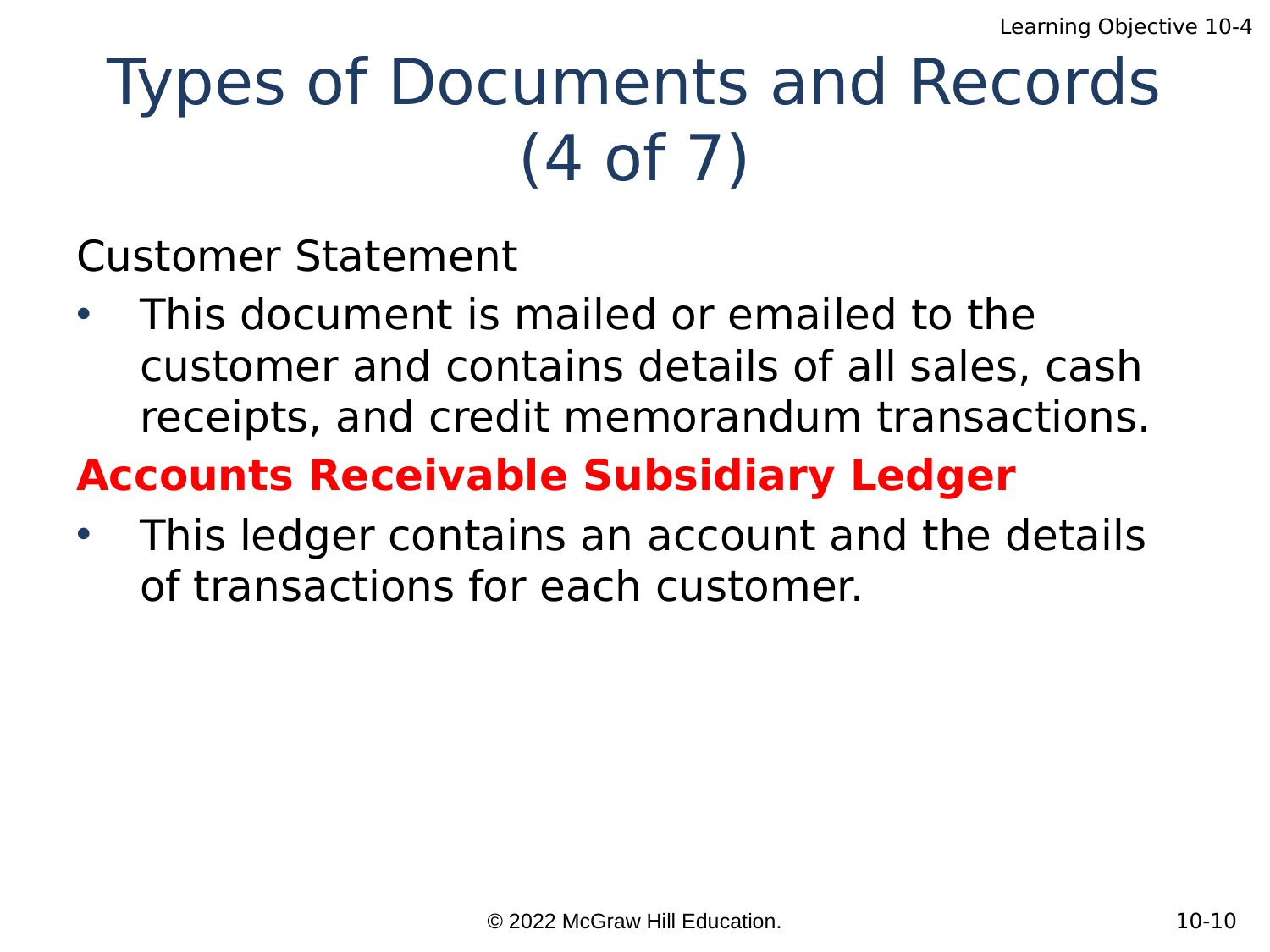

Learning Objective 10-4
# Types of Documents and Records (4 of 7)
Customer Statement
This document is mailed or emailed to the customer and contains details of all sales, cash receipts, and credit memorandum transactions.
Accounts Receivable Subsidiary Ledger
This ledger contains an account and the details of transactions for each customer.